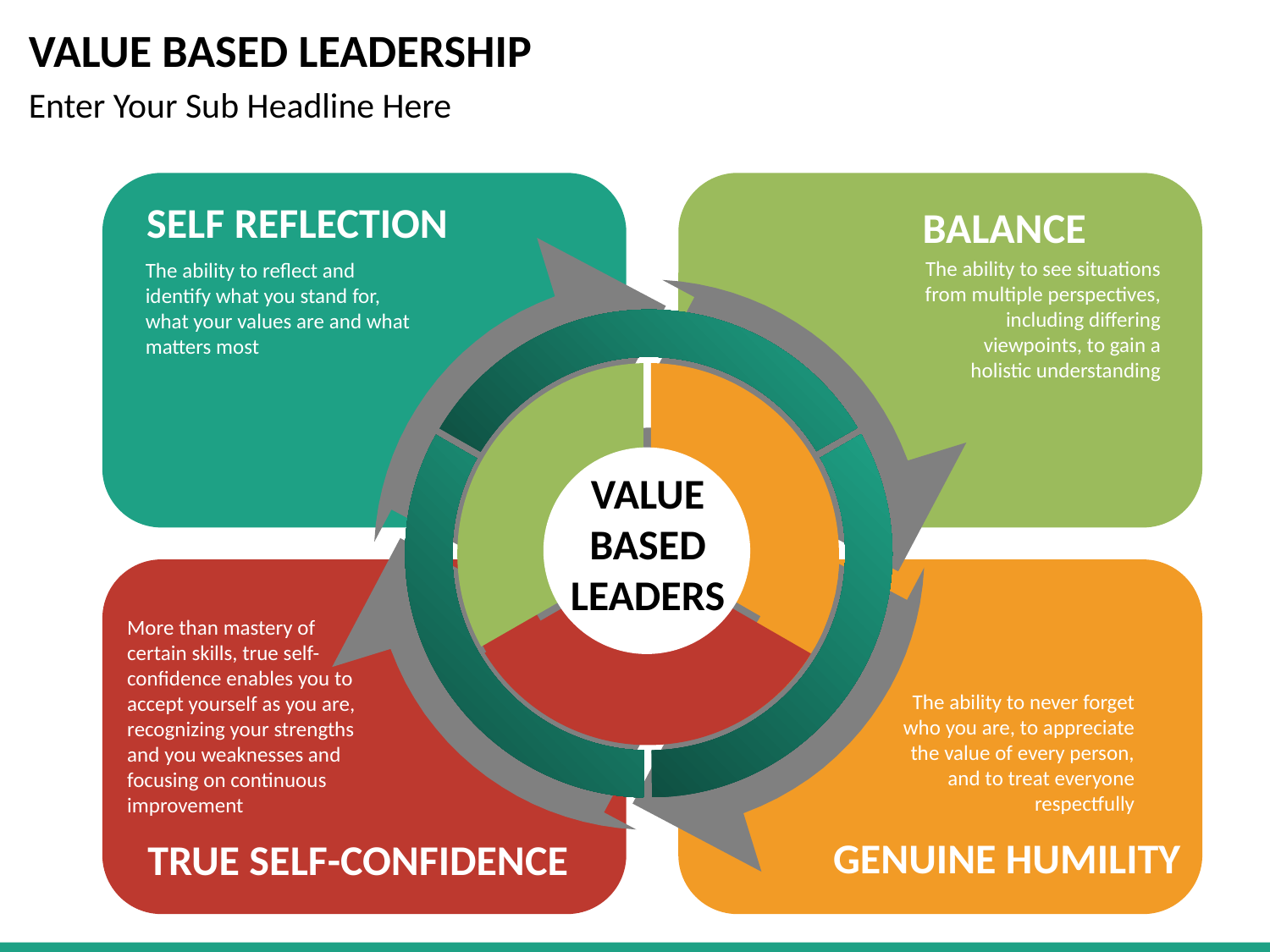

# VALUE BASED LEADERSHIP
Enter Your Sub Headline Here

SELF REFLECTION
BALANCE

The ability to see situations from multiple perspectives, including differing viewpoints, to gain a holistic understanding
The ability to reflect and identify what you stand for, what your values are and what matters most

VALUE BASED LEADERS

More than mastery of certain skills, true self-confidence enables you to accept yourself as you are, recognizing your strengths and you weaknesses and focusing on continuous improvement
The ability to never forget who you are, to appreciate the value of every person, and to treat everyone respectfully
GENUINE HUMILITY
TRUE SELF-CONFIDENCE